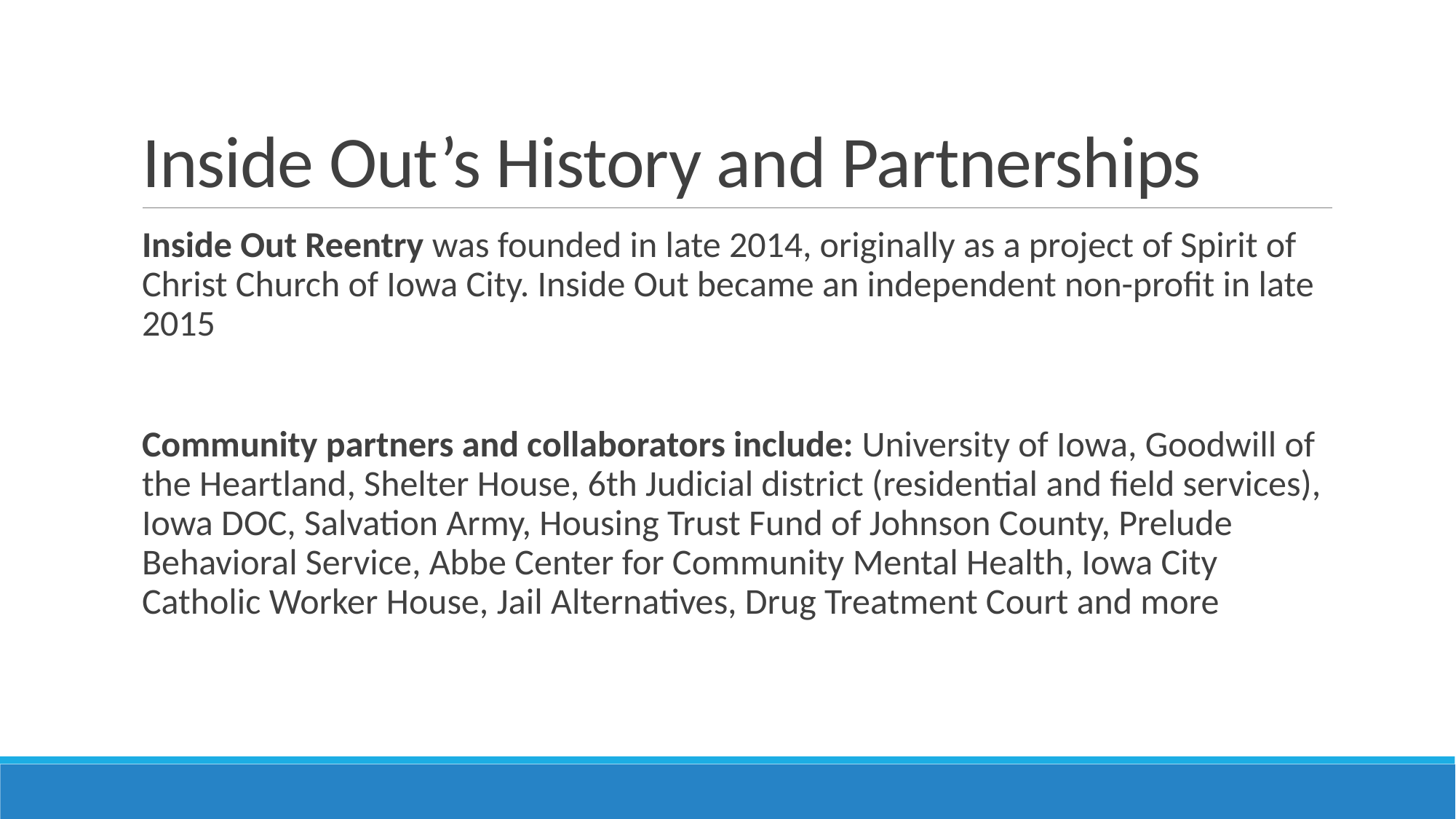

# Inside Out’s History and Partnerships
Inside Out Reentry was founded in late 2014, originally as a project of Spirit of Christ Church of Iowa City. Inside Out became an independent non-profit in late 2015

Community partners and collaborators include: University of Iowa, Goodwill of the Heartland, Shelter House, 6th Judicial district (residential and field services), Iowa DOC, Salvation Army, Housing Trust Fund of Johnson County, Prelude Behavioral Service, Abbe Center for Community Mental Health, Iowa City Catholic Worker House, Jail Alternatives, Drug Treatment Court and more